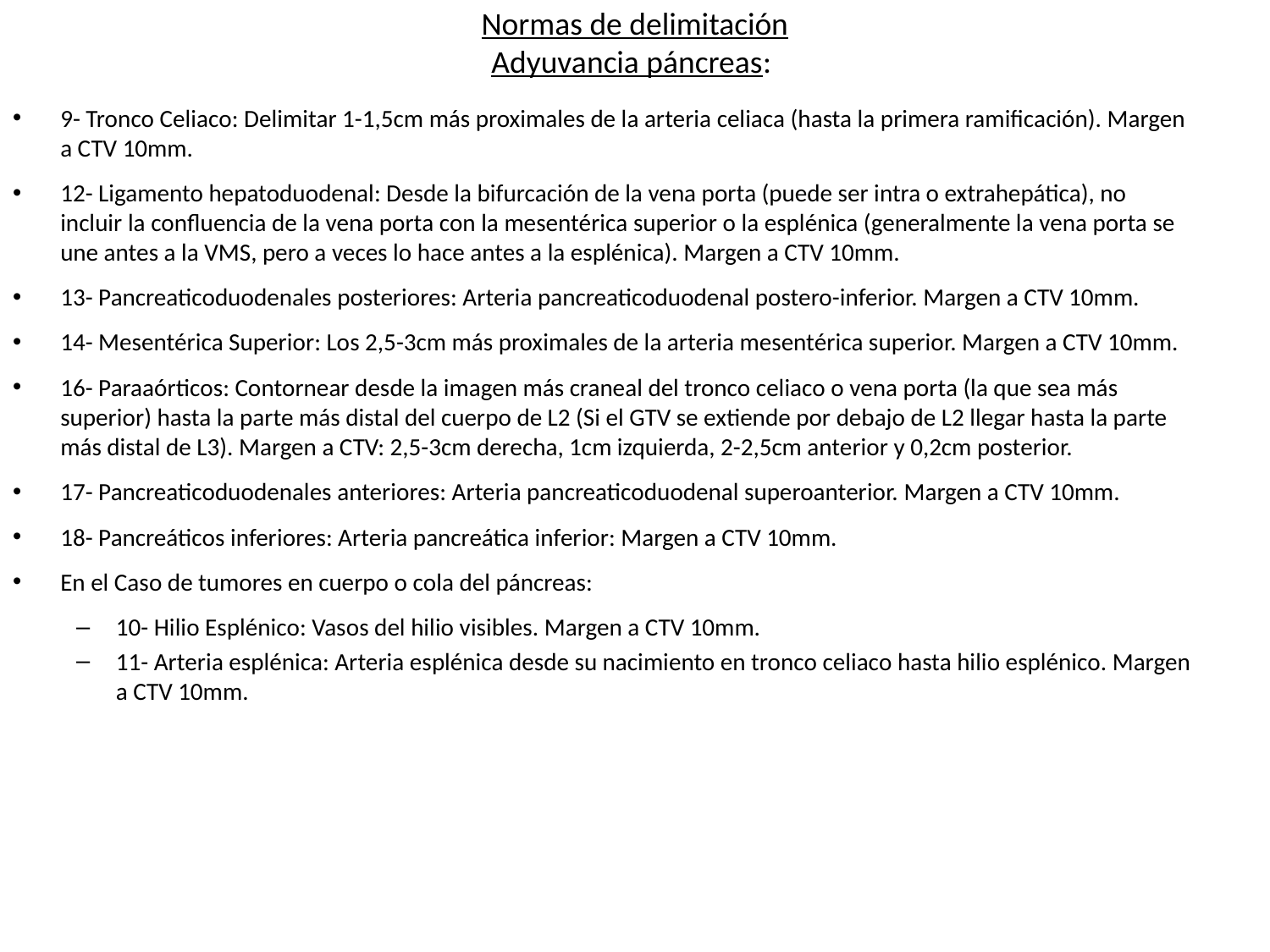

Normas de delimitación
Adyuvancia páncreas:
9- Tronco Celiaco: Delimitar 1-1,5cm más proximales de la arteria celiaca (hasta la primera ramificación). Margen a CTV 10mm.
12- Ligamento hepatoduodenal: Desde la bifurcación de la vena porta (puede ser intra o extrahepática), no incluir la confluencia de la vena porta con la mesentérica superior o la esplénica (generalmente la vena porta se une antes a la VMS, pero a veces lo hace antes a la esplénica). Margen a CTV 10mm.
13- Pancreaticoduodenales posteriores: Arteria pancreaticoduodenal postero-inferior. Margen a CTV 10mm.
14- Mesentérica Superior: Los 2,5-3cm más proximales de la arteria mesentérica superior. Margen a CTV 10mm.
16- Paraaórticos: Contornear desde la imagen más craneal del tronco celiaco o vena porta (la que sea más superior) hasta la parte más distal del cuerpo de L2 (Si el GTV se extiende por debajo de L2 llegar hasta la parte más distal de L3). Margen a CTV: 2,5-3cm derecha, 1cm izquierda, 2-2,5cm anterior y 0,2cm posterior.
17- Pancreaticoduodenales anteriores: Arteria pancreaticoduodenal superoanterior. Margen a CTV 10mm.
18- Pancreáticos inferiores: Arteria pancreática inferior: Margen a CTV 10mm.
En el Caso de tumores en cuerpo o cola del páncreas:
10- Hilio Esplénico: Vasos del hilio visibles. Margen a CTV 10mm.
11- Arteria esplénica: Arteria esplénica desde su nacimiento en tronco celiaco hasta hilio esplénico. Margen a CTV 10mm.